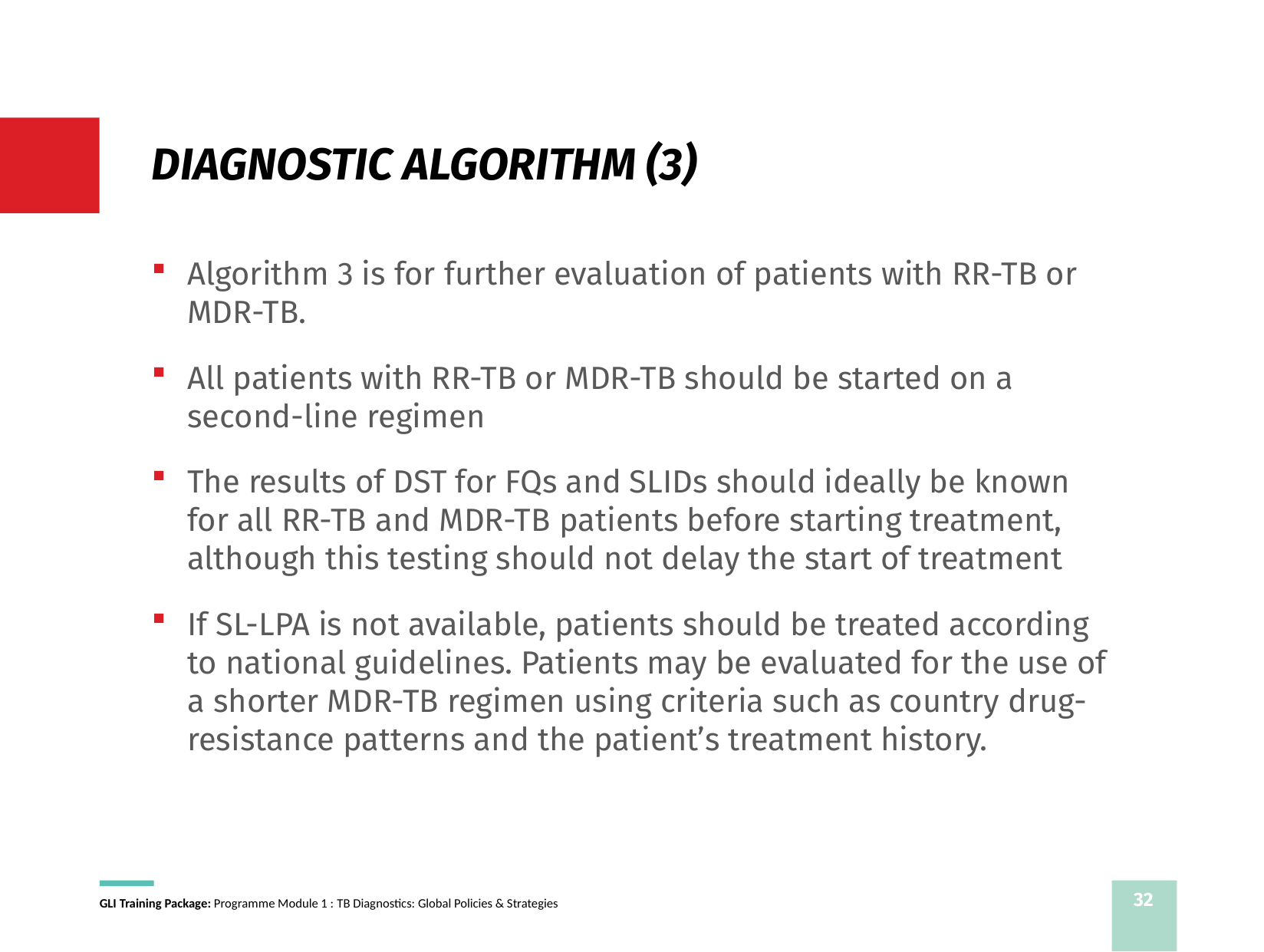

# DIAGNOSTIC ALGORITHM (3)
Algorithm 3 is for further evaluation of patients with RR-TB or MDR-TB.
All patients with RR-TB or MDR-TB should be started on a second-line regimen
The results of DST for FQs and SLIDs should ideally be known for all RR-TB and MDR-TB patients before starting treatment, although this testing should not delay the start of treatment
If SL-LPA is not available, patients should be treated according to national guidelines. Patients may be evaluated for the use of a shorter MDR-TB regimen using criteria such as country drug-resistance patterns and the patient’s treatment history.